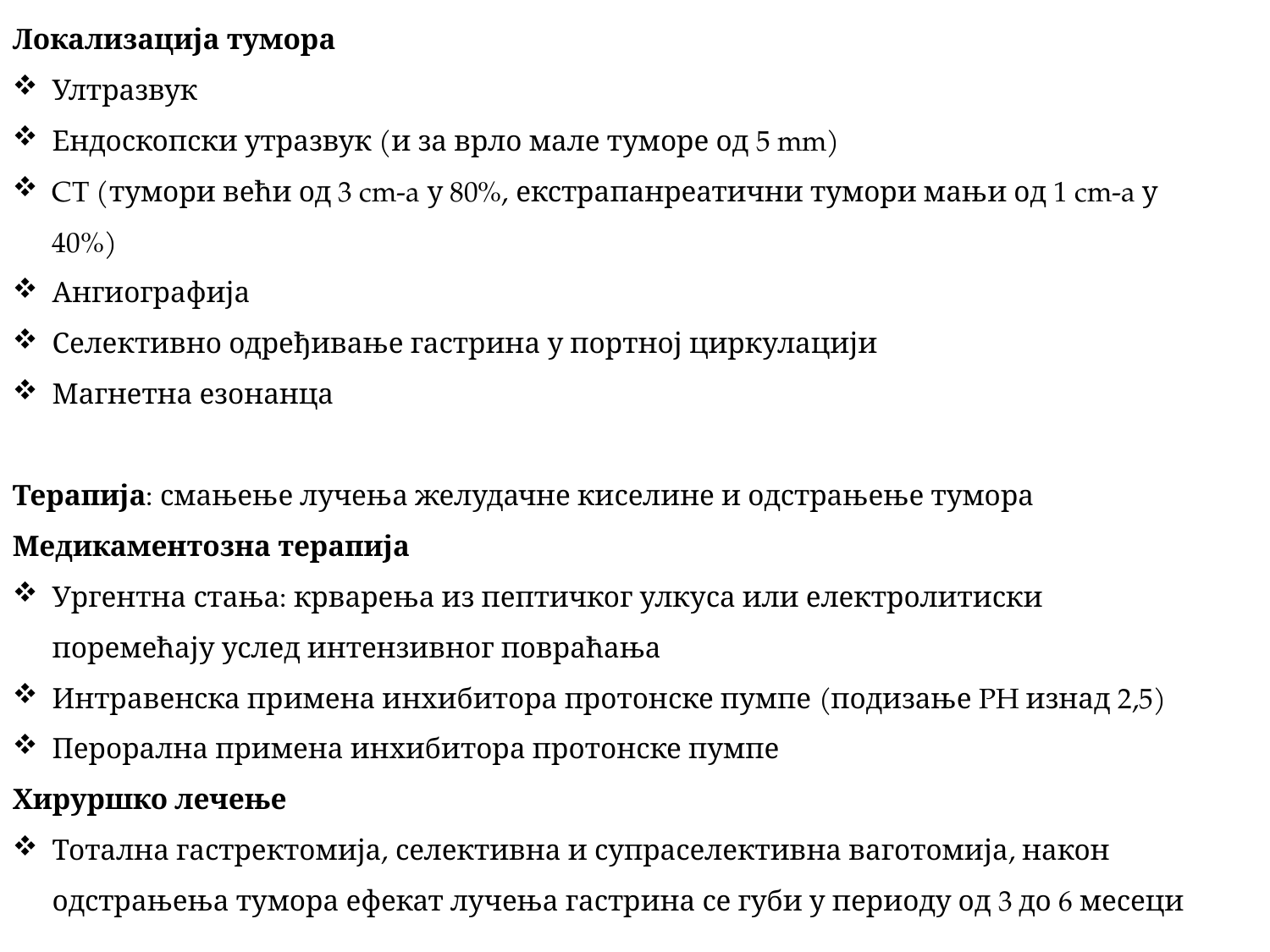

Локализација тумора
Ултразвук
Ендоскопски утразвук (и за врло мале туморе од 5 mm)
CT (тумори већи од 3 cm-a у 80%, екстрапанреатични тумори мањи од 1 cm-a у 40%)
Ангиографија
Селективно одређивање гастрина у портној циркулацији
Магнетна езонанца

Терапија: смањење лучења желудачне киселине и одстрањење тумора
Медикаментозна терапија
Ургентна стања: крварења из пептичког улкуса или електролитиски поремећају услед интензивног повраћања
Интравенска примена инхибитора протонске пумпе (подизање PH изнад 2,5)
Перорална примена инхибитора протонске пумпе
Хируршко лечење
Тотална гастректомија, селективна и супраселективна ваготомија, након одстрањења тумора ефекат лучења гастрина се губи у периоду од 3 до 6 месеци